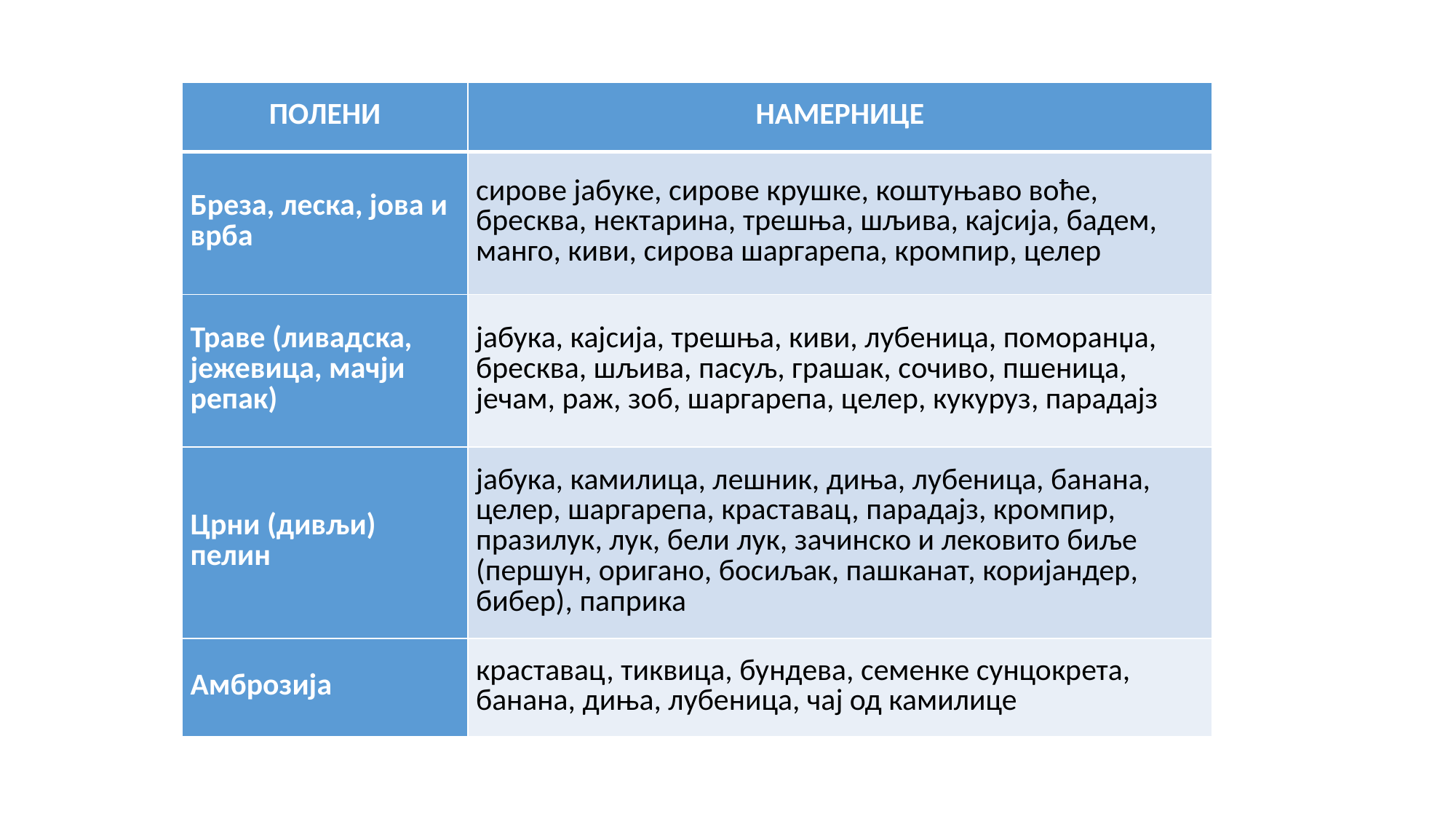

| ПОЛЕНИ | НАМЕРНИЦЕ |
| --- | --- |
| Бреза, леска, јова и врба | сирове јабуке, сирове крушке, коштуњаво воће, бресква, нектарина, трешња, шљива, кајсија, бадем, манго, киви, сирова шаргарепа, кромпир, целер |
| Траве (ливадска, јежевица, мачји репак) | јабука, кајсија, трешња, киви, лубеница, поморанџа, бресква, шљива, пасуљ, грашак, сочиво, пшеница, јечам, раж, зоб, шаргарепа, целер, кукуруз, парадајз |
| Црни (дивљи) пелин | јабука, камилица, лешник, диња, лубеница, банана, целер, шаргарепа, краставац, парадајз, кромпир, празилук, лук, бели лук, зачинско и лековито биље (першун, оригано, босиљак, пашканат, коријандер, бибер), паприка |
| Амброзија | краставац, тиквица, бундева, семенке сунцокрета, банана, диња, лубеница, чај од камилице |